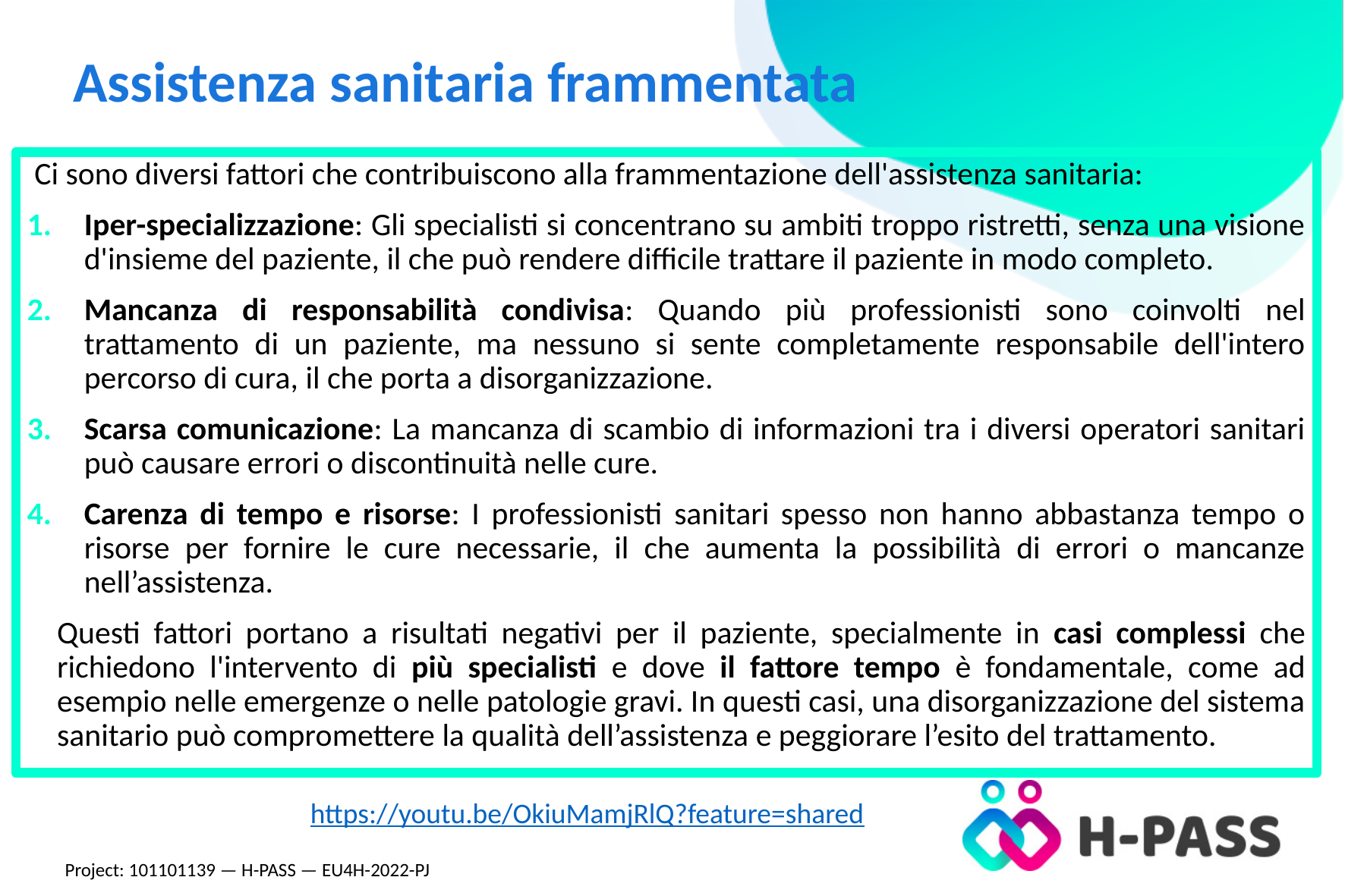

# Assistenza sanitaria frammentata
 Ci sono diversi fattori che contribuiscono alla frammentazione dell'assistenza sanitaria:
Iper-specializzazione: Gli specialisti si concentrano su ambiti troppo ristretti, senza una visione d'insieme del paziente, il che può rendere difficile trattare il paziente in modo completo.
Mancanza di responsabilità condivisa: Quando più professionisti sono coinvolti nel trattamento di un paziente, ma nessuno si sente completamente responsabile dell'intero percorso di cura, il che porta a disorganizzazione.
Scarsa comunicazione: La mancanza di scambio di informazioni tra i diversi operatori sanitari può causare errori o discontinuità nelle cure.
Carenza di tempo e risorse: I professionisti sanitari spesso non hanno abbastanza tempo o risorse per fornire le cure necessarie, il che aumenta la possibilità di errori o mancanze nell’assistenza.
Questi fattori portano a risultati negativi per il paziente, specialmente in casi complessi che richiedono l'intervento di più specialisti e dove il fattore tempo è fondamentale, come ad esempio nelle emergenze o nelle patologie gravi. In questi casi, una disorganizzazione del sistema sanitario può compromettere la qualità dell’assistenza e peggiorare l’esito del trattamento.

https://youtu.be/OkiuMamjRlQ?feature=shared
Project: 101101139 — H-PASS — EU4H-2022-PJ